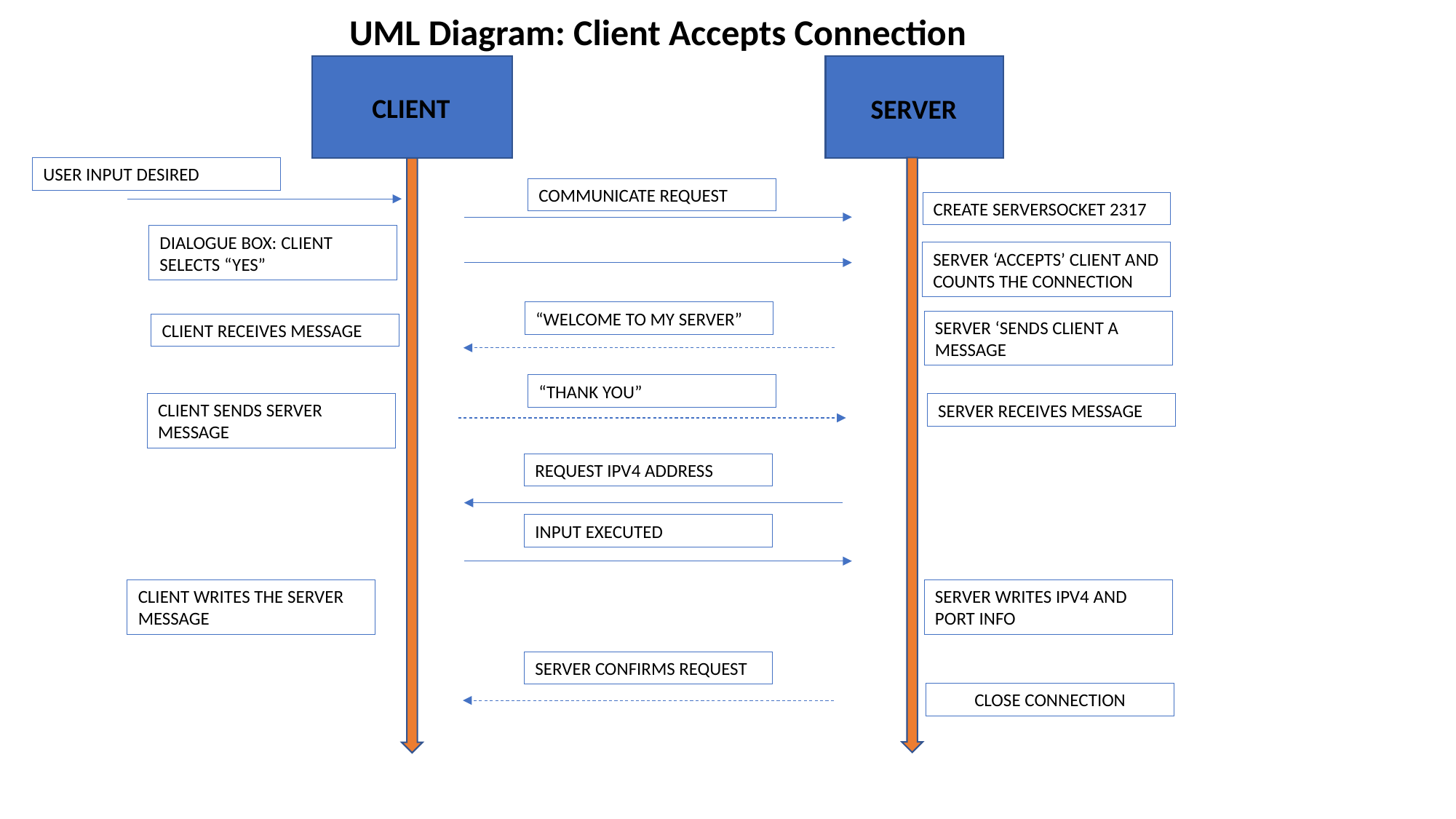

UML Diagram: Client Accepts Connection

CLIENT
SERVER
USER INPUT DESIRED

COMMUNICATE REQUEST
CREATE SERVERSOCKET 2317
DIALOGUE BOX: CLIENT SELECTS “YES”
SERVER ‘ACCEPTS’ CLIENT AND COUNTS THE CONNECTION
“WELCOME TO MY SERVER”
SERVER ‘SENDS CLIENT A MESSAGE
CLIENT RECEIVES MESSAGE
“THANK YOU”
CLIENT SENDS SERVER MESSAGE
SERVER RECEIVES MESSAGE
REQUEST IPV4 ADDRESS
INPUT EXECUTED
CLIENT WRITES THE SERVER MESSAGE
SERVER WRITES IPV4 AND PORT INFO
SERVER CONFIRMS REQUEST
CLOSE CONNECTION